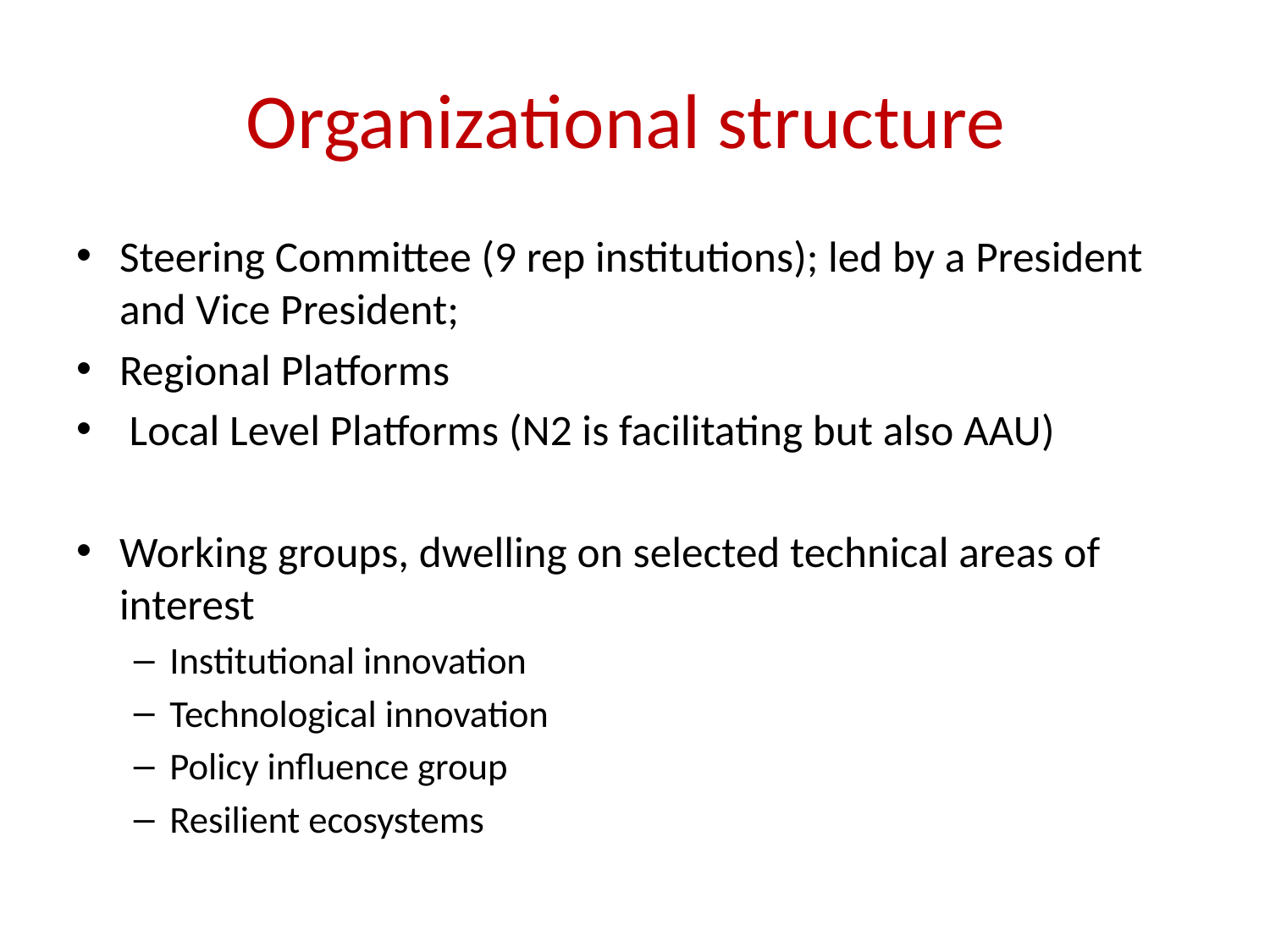

# Organizational structure
Steering Committee (9 rep institutions); led by a President and Vice President;
Regional Platforms
 Local Level Platforms (N2 is facilitating but also AAU)

Working groups, dwelling on selected technical areas of interest
Institutional innovation
Technological innovation
Policy influence group
Resilient ecosystems